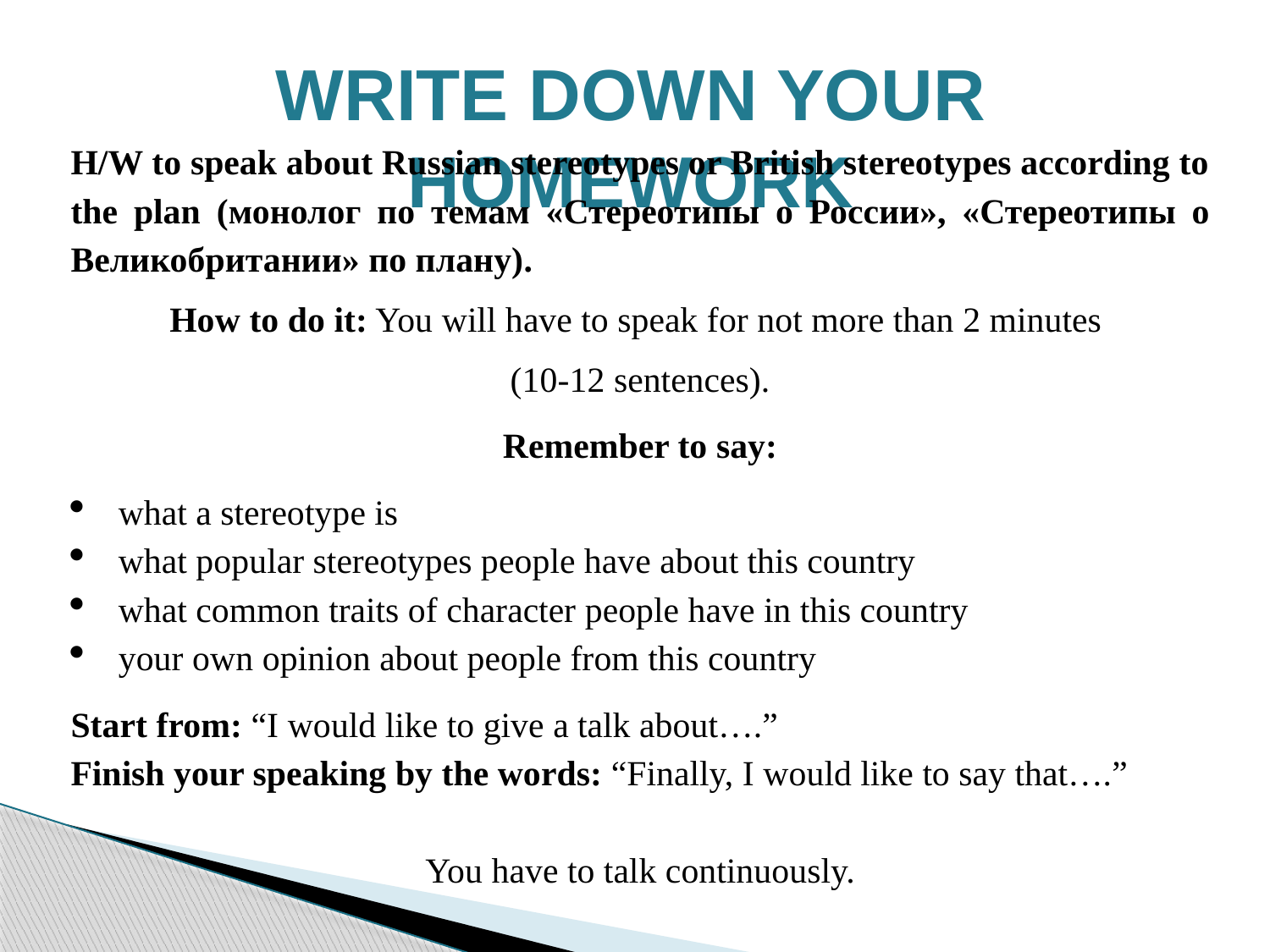

WRITE DOWN YOUR HOMEWORK
H/W to speak about Russian stereotypes or British stereotypes according to the plan (монолог по темам «Стереотипы о России», «Стереотипы о Великобритании» по плану).
How to do it: You will have to speak for not more than 2 minutes
(10-12 sentences).
Remember to say:
what a stereotype is
what popular stereotypes people have about this country
what common traits of character people have in this country
your own opinion about people from this country
Start from: “I would like to give a talk about….”
Finish your speaking by the words: “Finally, I would like to say that….”

You have to talk continuously.